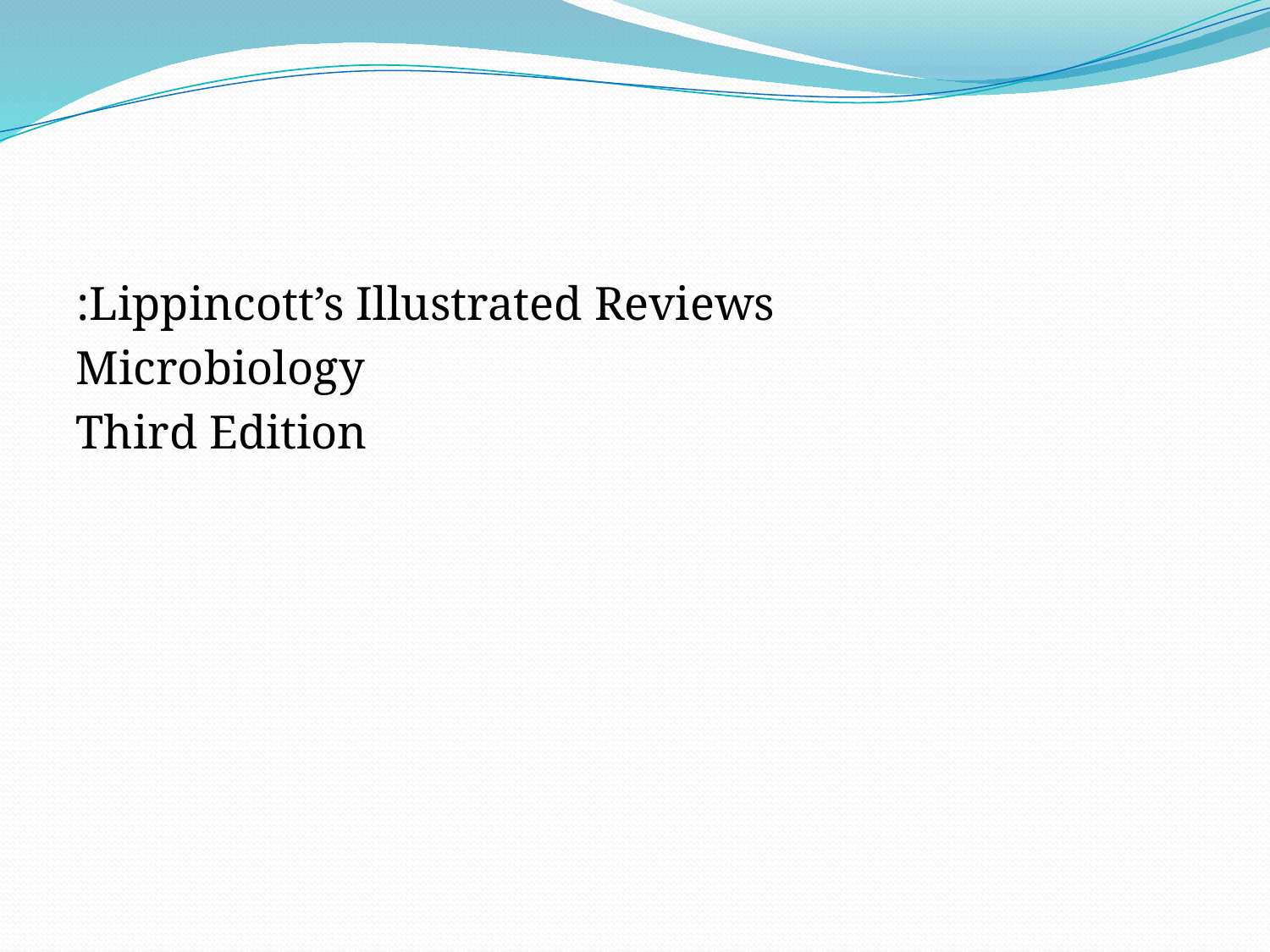

#
Lippincott’s Illustrated Reviews:
Microbiology
Third Edition